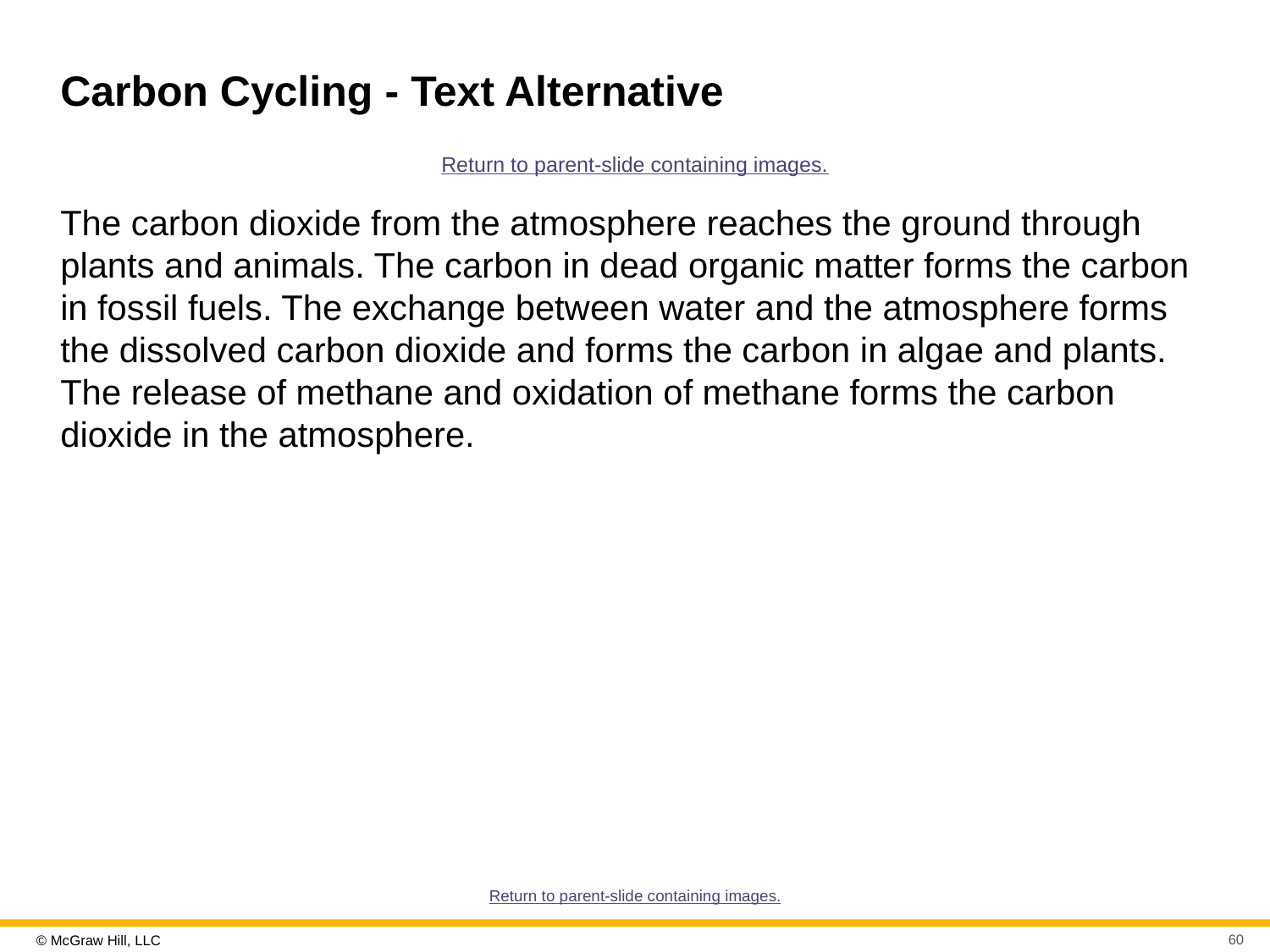

# Carbon Cycling - Text Alternative
Return to parent-slide containing images.
The carbon dioxide from the atmosphere reaches the ground through plants and animals. The carbon in dead organic matter forms the carbon in fossil fuels. The exchange between water and the atmosphere forms the dissolved carbon dioxide and forms the carbon in algae and plants. The release of methane and oxidation of methane forms the carbon dioxide in the atmosphere.
Return to parent-slide containing images.
60